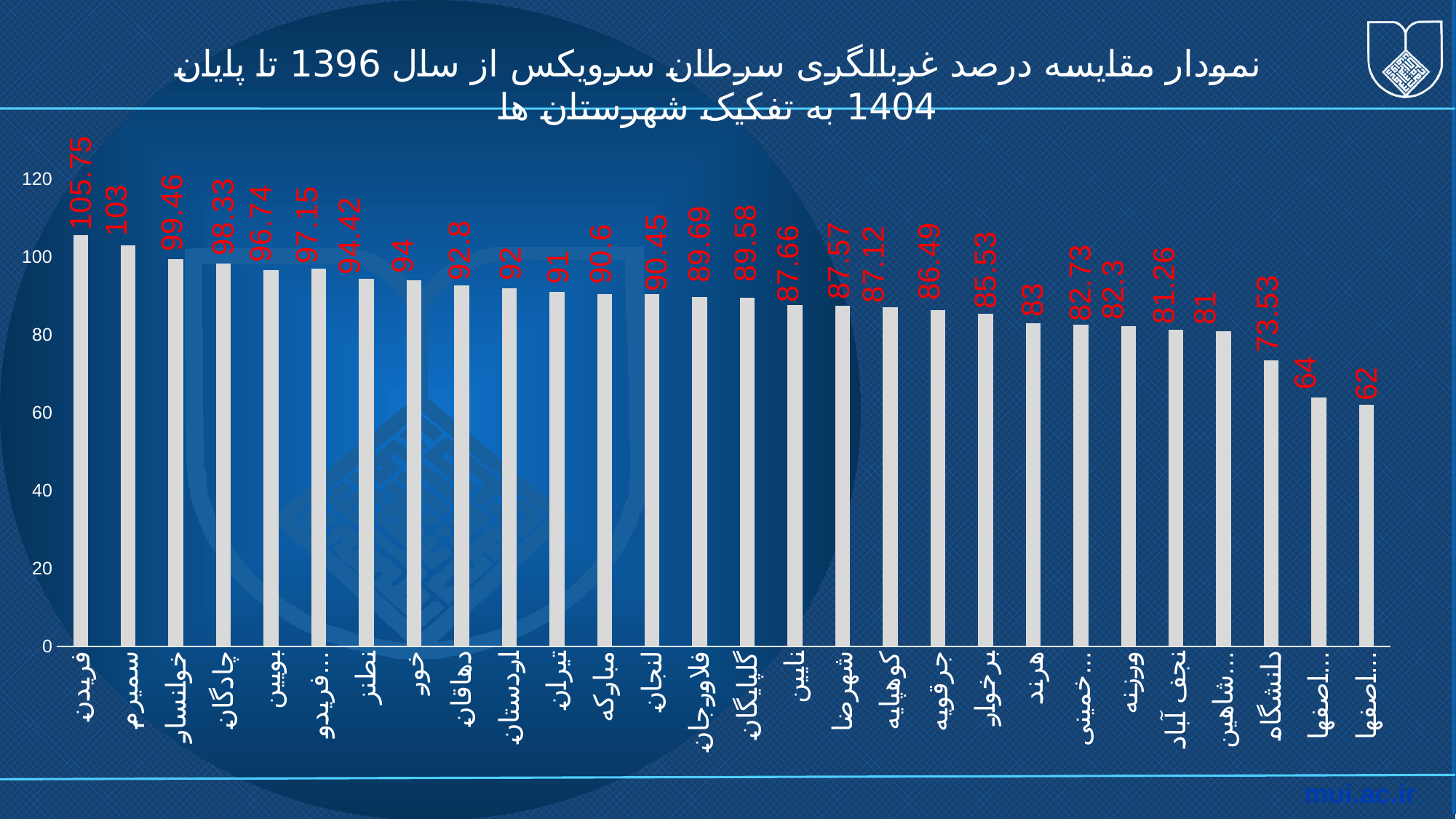

### Chart: نمودار مقایسه درصد غربالگری سرطان سرویکس از سال 1396 تا پایان 1404 به تفکیک شهرستان ها

| Category | 1404 |
|---|---|
| فریدن | 105.75 |
| سمیرم | 103.0 |
| خوانسار | 99.46 |
| چادگان | 98.33 |
| بویین | 96.74 |
| فریدونشهر | 97.15 |
| نطنز | 94.42 |
| خور | 94.0 |
| دهاقان | 92.8 |
| اردستان | 92.0 |
| تیران | 91.0 |
| مبارکه | 90.6 |
| لنجان | 90.45 |
| فلاورجان | 89.69 |
| گلپایگان | 89.58 |
| نایین | 87.66 |
| شهرضا | 87.57 |
| کوهپایه | 87.12 |
| جرقویه | 86.49 |
| برخوار | 85.53 |
| هرند | 83.0 |
| خمینی شهر | 82.73 |
| ورزنه | 82.3 |
| نجف آباد | 81.26 |
| شاهین شهر | 81.0 |
| دانشگاه | 73.53 |
| اصفهان یک | 64.0 |
| اصفهان دو | 62.0 |